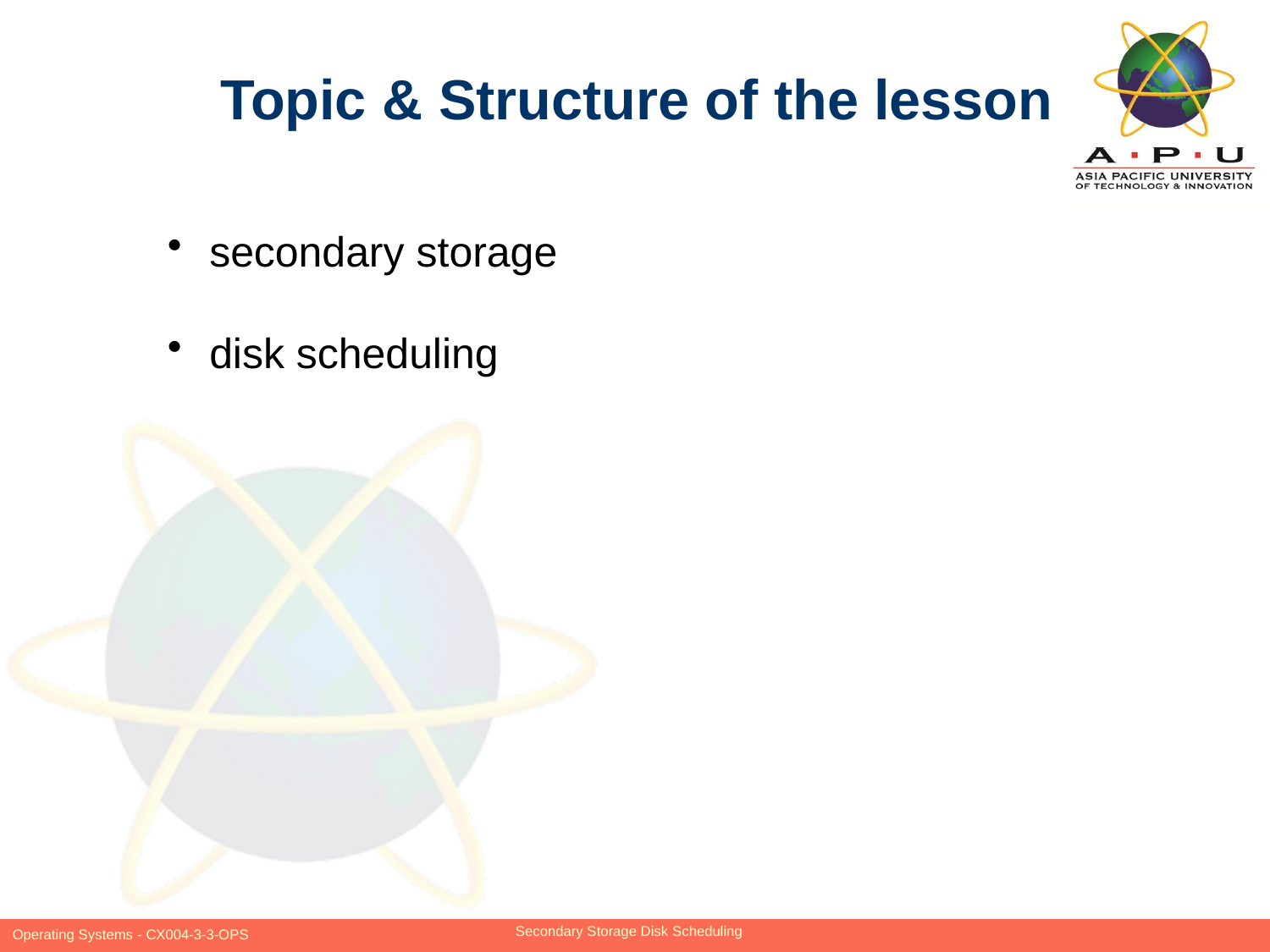

Topic & Structure of the lesson
 secondary storage

 disk scheduling

Slide 2 of 21